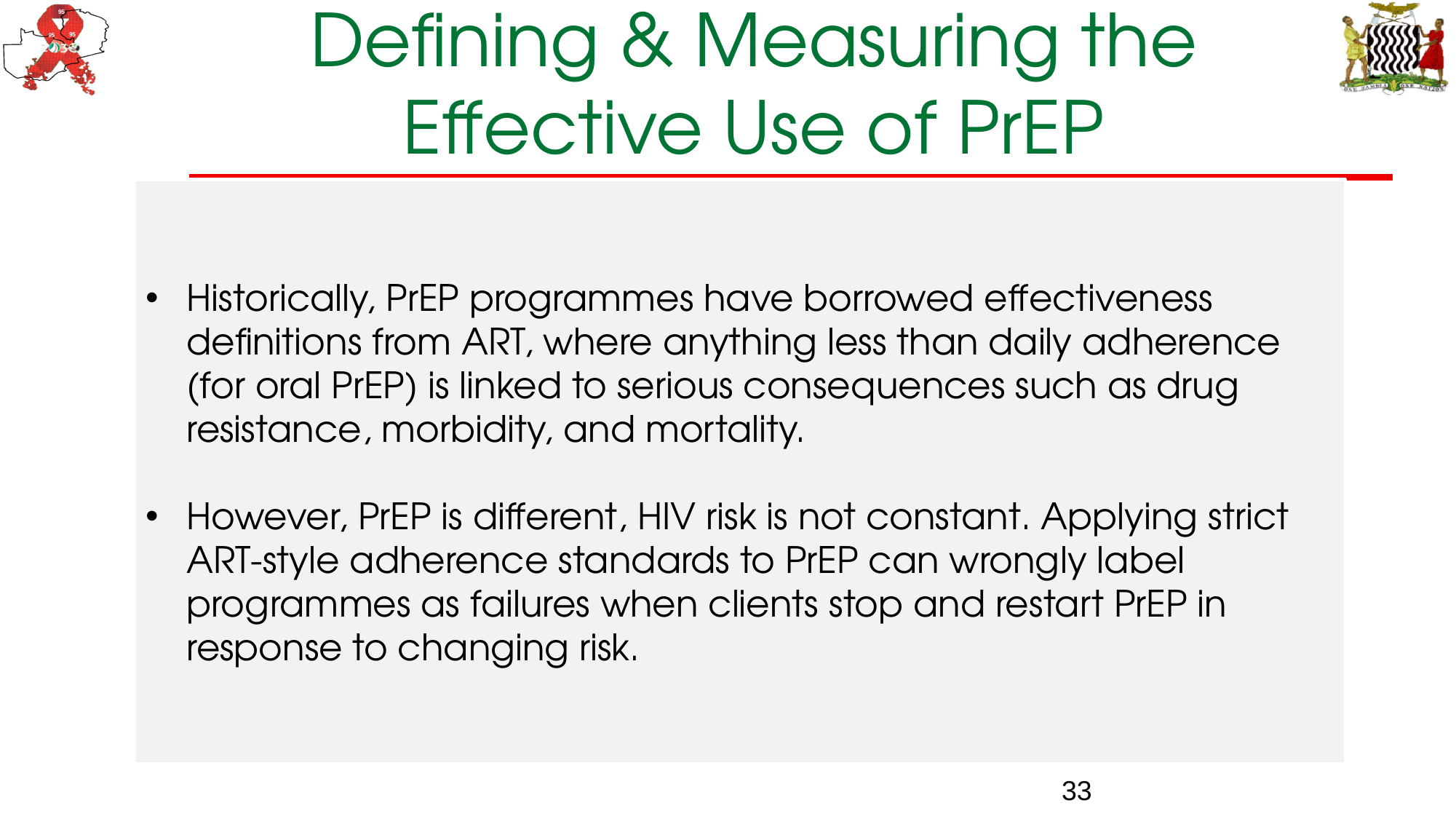

# Defining & Measuring the Effective Use of PrEP
Historically, PrEP programmes have borrowed effectiveness definitions from ART, where anything less than daily adherence (for oral PrEP) is linked to serious consequences such as drug resistance, morbidity, and mortality.

However, PrEP is different, HIV risk is not constant. Applying strict ART-style adherence standards to PrEP can wrongly label programmes as failures when clients stop and restart PrEP in response to changing risk.

33